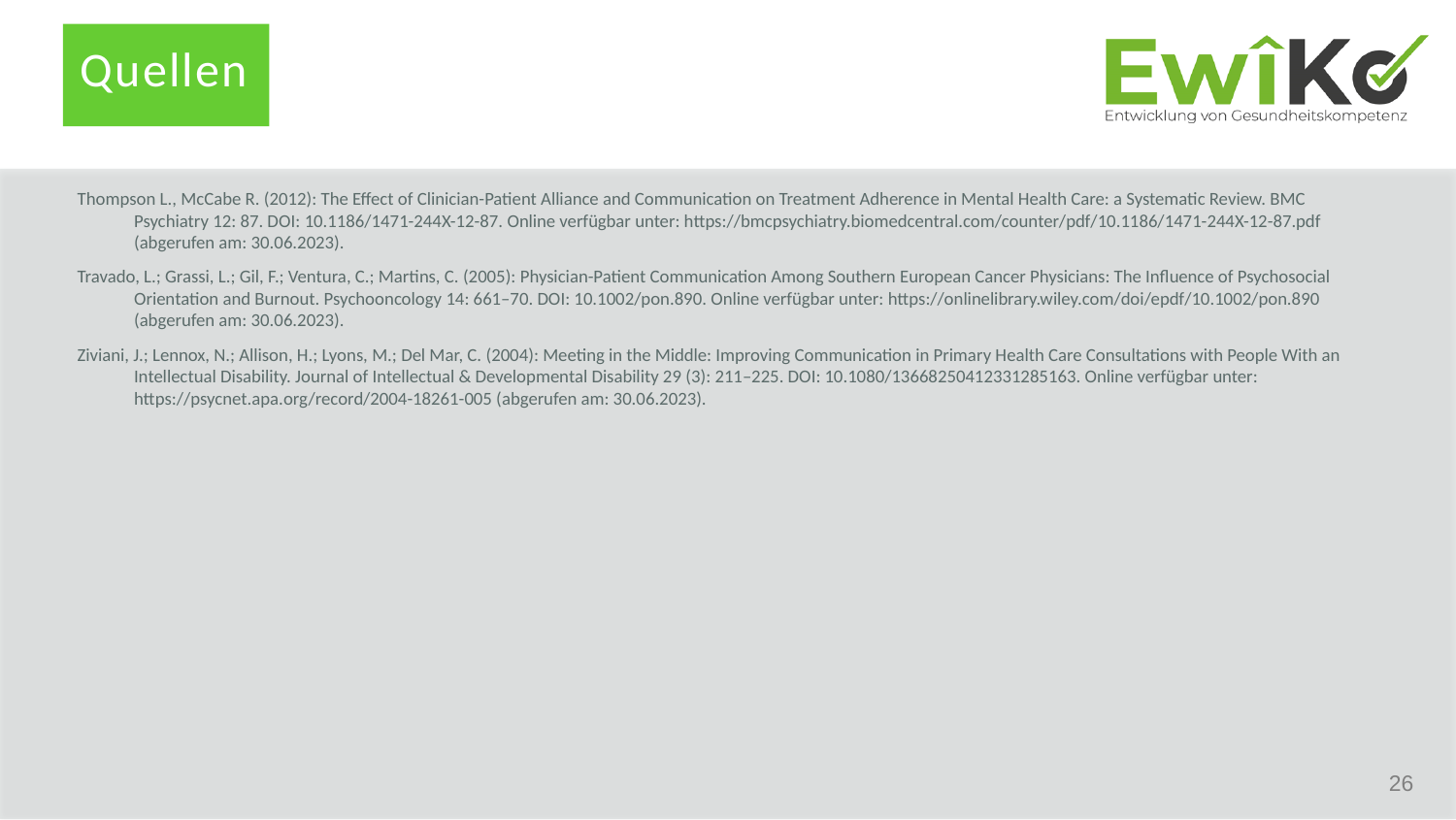

Quellen
Thompson L., McCabe R. (2012): The Effect of Clinician-Patient Alliance and Communication on Treatment Adherence in Mental Health Care: a Systematic Review. BMC Psychiatry 12: 87. DOI: 10.1186/1471-244X-12-87. Online verfügbar unter: https://bmcpsychiatry.biomedcentral.com/counter/pdf/10.1186/1471-244X-12-87.pdf (abgerufen am: 30.06.2023).
Travado, L.; Grassi, L.; Gil, F.; Ventura, C.; Martins, C. (2005): Physician-Patient Communication Among Southern European Cancer Physicians: The Influence of Psychosocial Orientation and Burnout. Psychooncology 14: 661–70. DOI: 10.1002/pon.890. Online verfügbar unter: https://onlinelibrary.wiley.com/doi/epdf/10.1002/pon.890 (abgerufen am: 30.06.2023).
Ziviani, J.; Lennox, N.; Allison, H.; Lyons, M.; Del Mar, C. (2004): Meeting in the Middle: Improving Communication in Primary Health Care Consultations with People With an Intellectual Disability. Journal of Intellectual & Developmental Disability 29 (3): 211–225. DOI: 10.1080/13668250412331285163. Online verfügbar unter: https://psycnet.apa.org/record/2004-18261-005 (abgerufen am: 30.06.2023).